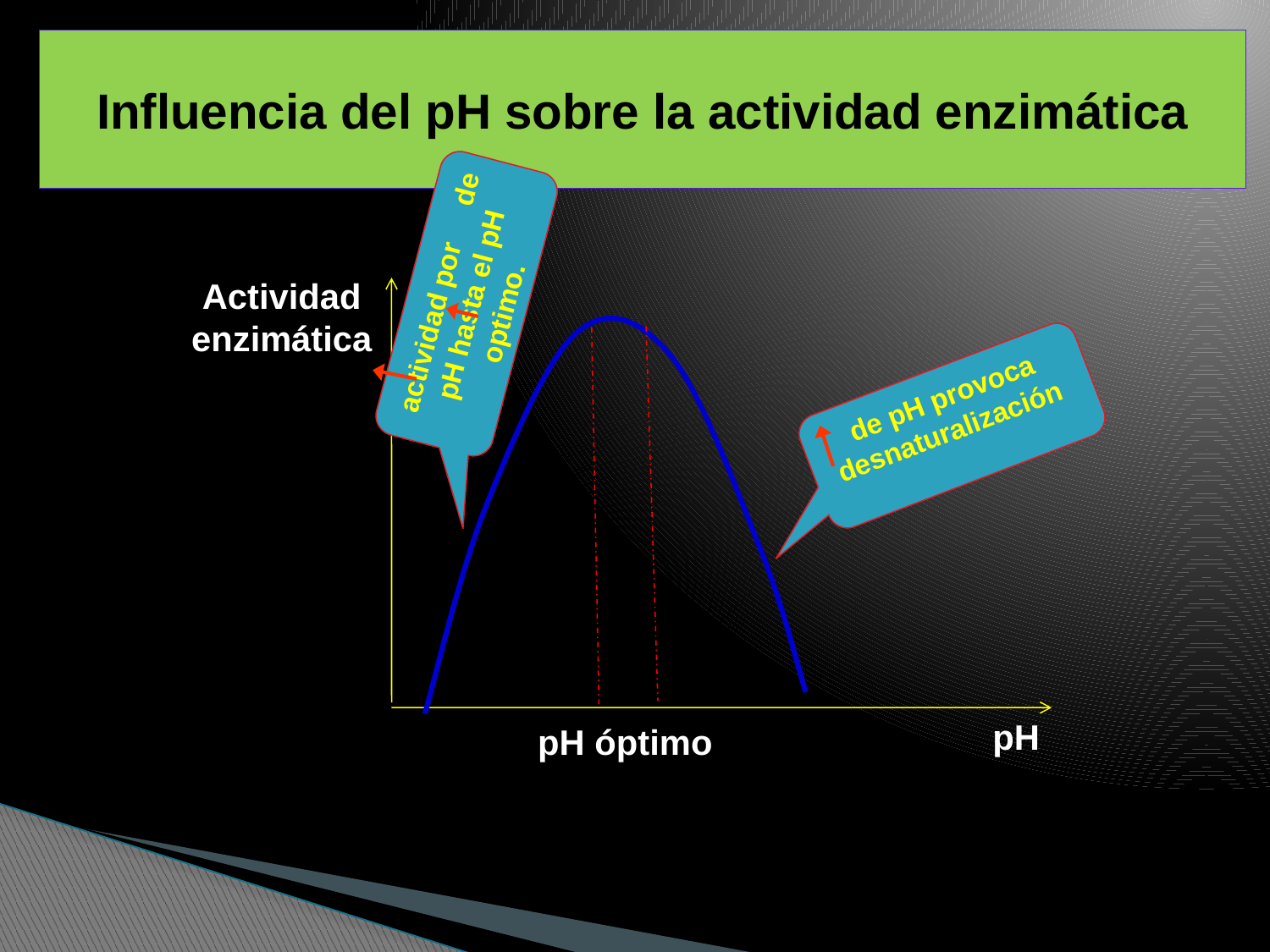

# Influencia del pH sobre la actividad enzimática
 actividad por     de pH hasta el pH optimo.

Actividad enzimática

pH óptimo
de pH provoca desnaturalización

pH